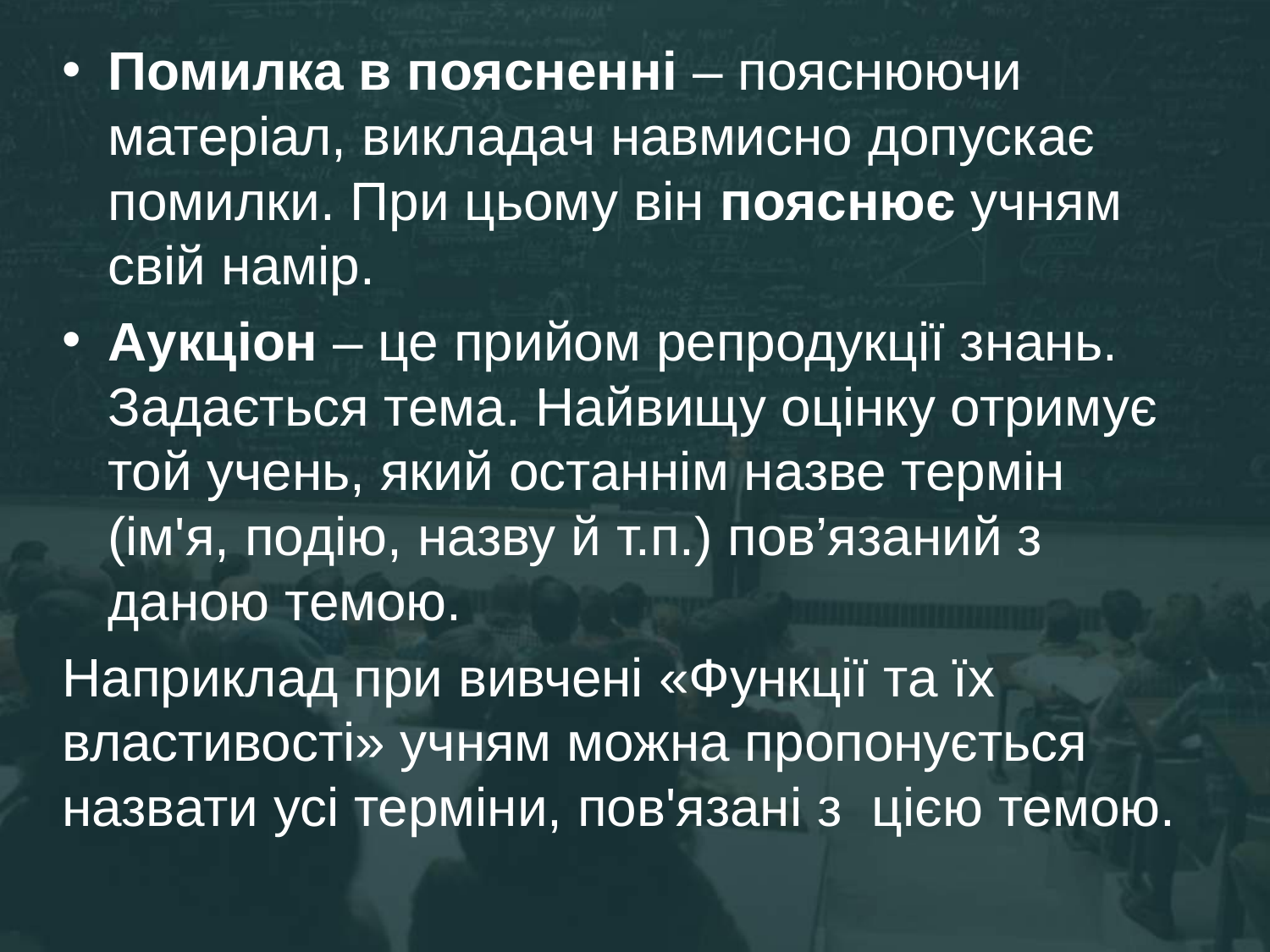

Помилка в поясненні – пояснюючи матеріал, викладач навмисно допускає помилки. При цьому він пояснює учням свій намір.
Аукціон – це прийом репродукції знань. Задається тема. Найвищу оцінку отримує той учень, який останнім назве термін (ім'я, подію, назву й т.п.) пов’язаний з даною темою.
Наприклад при вивчені «Функції та їх властивості» учням можна пропонується назвати усі терміни, пов'язані з  цією темою.